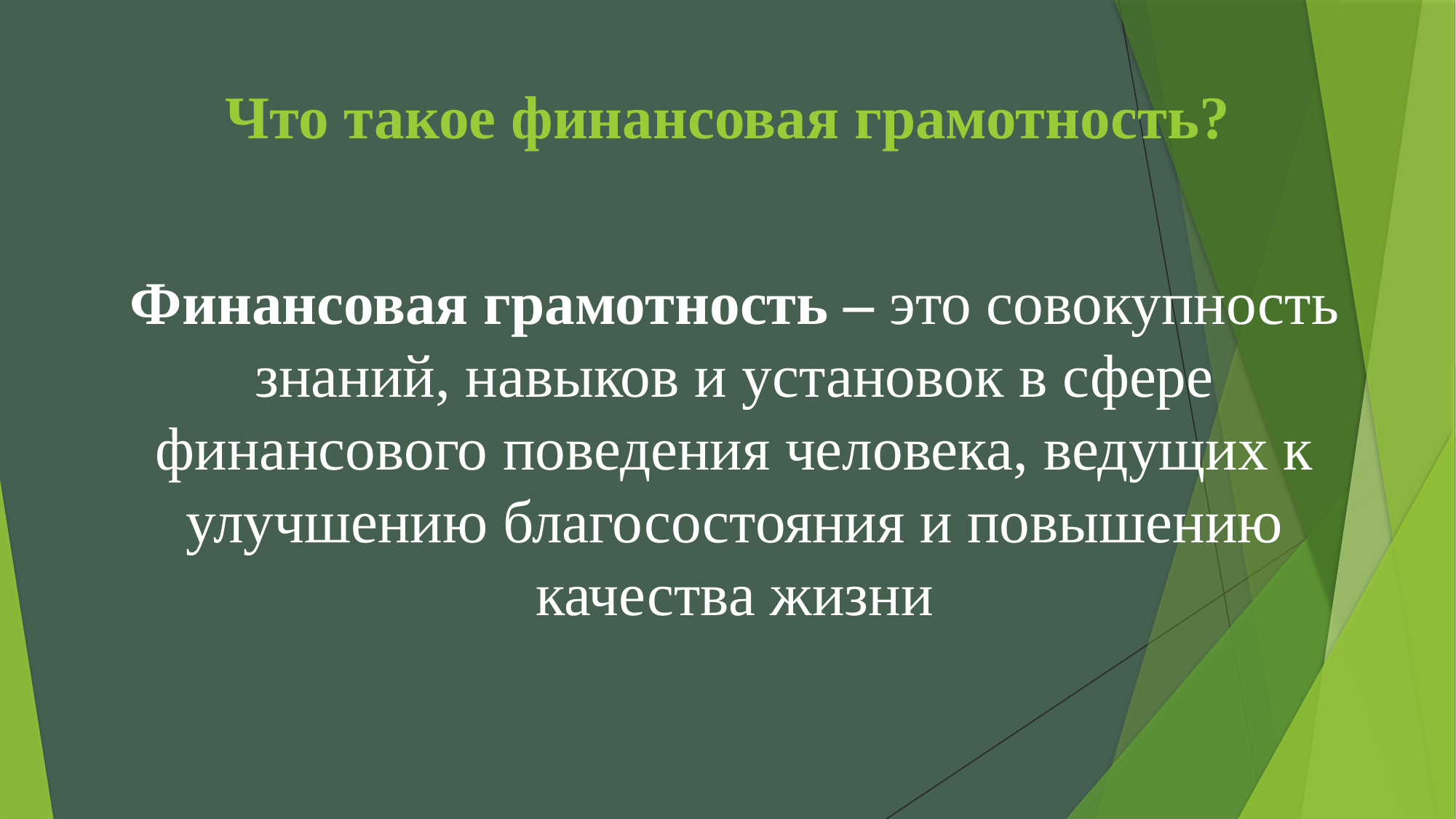

# Что такое финансовая грамотность?
Финансовая грамотность – это совокупность знаний, навыков и установок в сфере финансового поведения человека, ведущих к улучшению благосостояния и повышению качества жизни